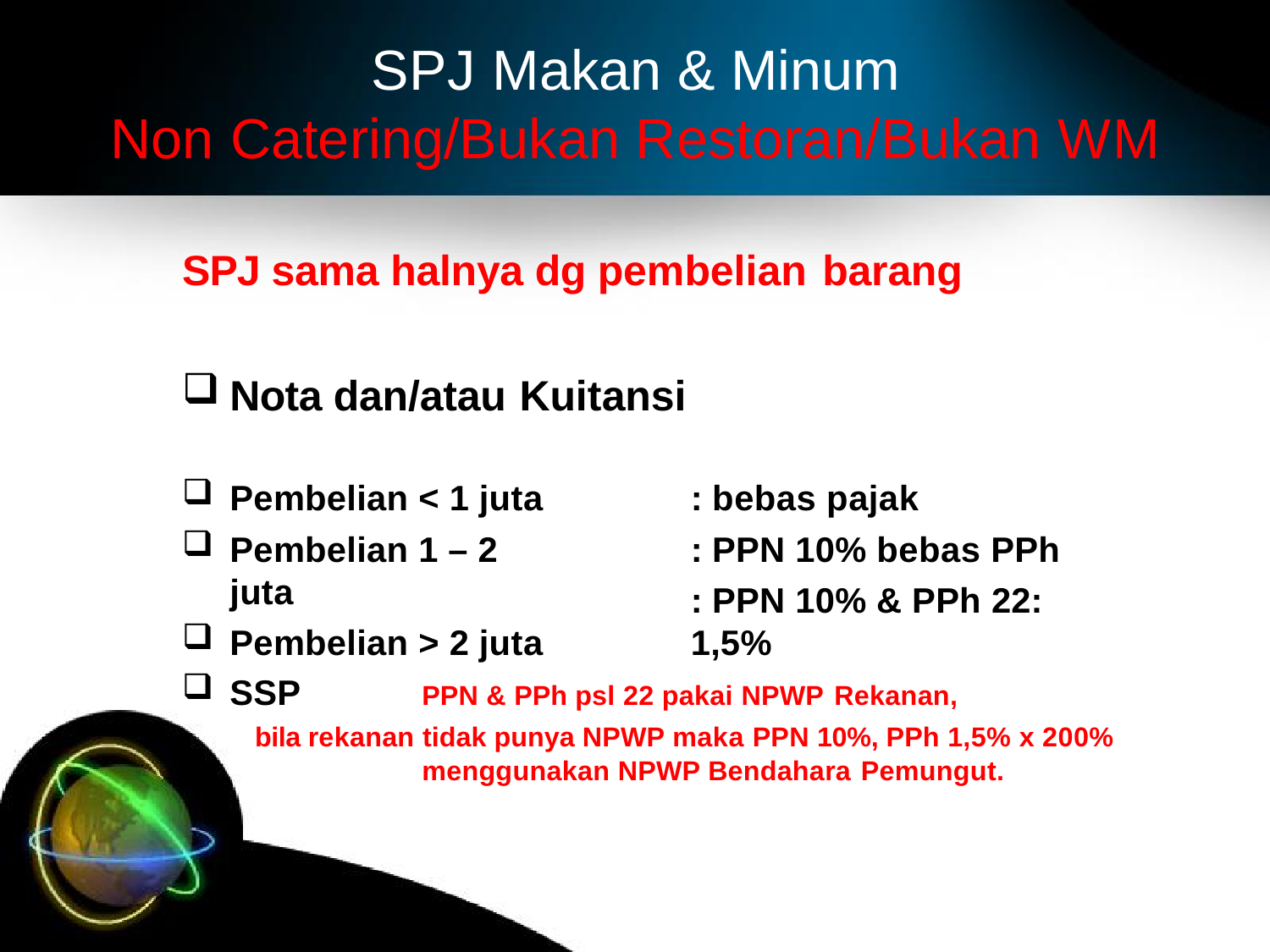

# SPJ Makan & Minum
Non Catering/Bukan Restoran/Bukan WM
SPJ sama halnya dg pembelian barang

Nota dan/atau Kuitansi
Pembelian < 1 juta
Pembelian 1 – 2 juta
Pembelian > 2 juta
SSP
: bebas pajak
: PPN 10% bebas PPh
: PPN 10% & PPh 22: 1,5%
PPN & PPh psl 22 pakai NPWP Rekanan,
bila rekanan tidak punya NPWP maka PPN 10%, PPh 1,5% x 200%  menggunakan NPWP Bendahara Pemungut.